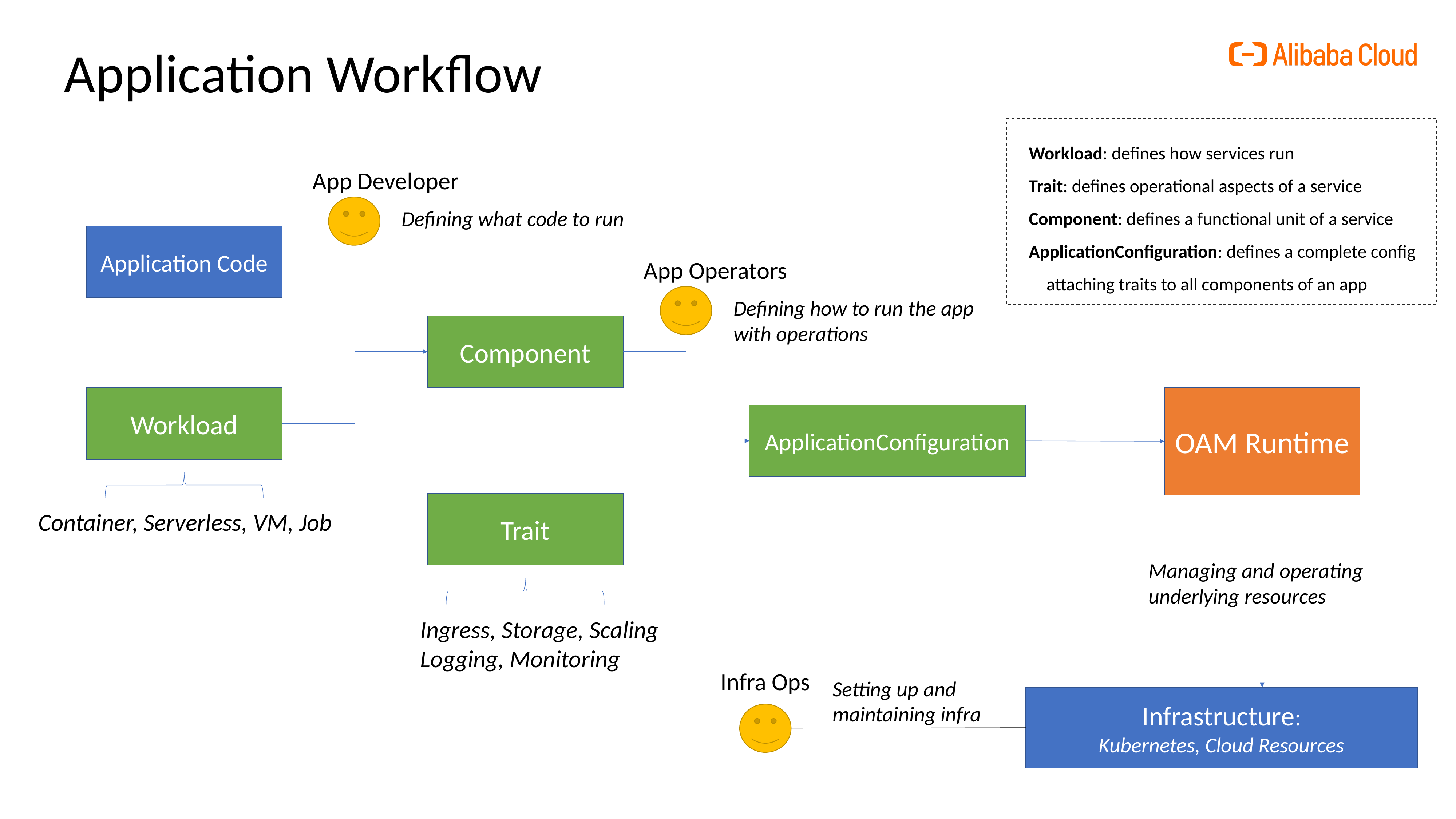

E6636BC20180234D78A0072836F0B3B062B9B207100DDB20A0D98F39B16C2BA34B43BC38C168AB0122592F0838465CEB921921FAF1D0ABC11BBFC26B7F4E1ADA24FB2EADD526949754C728F767A2439F9FD0E9157C626057A81A5197EE01DCA8DD06229F4E3

E6636BC20180234D78A0072836F0B9A0A2B9B2061C9A0BB0ACD9893EB10E2B031B41B438916C5B072299230838460AEBD81921FAF1D0DBA11BBFC240765E1ADA24FAFAAD2A2364D7C4102A5765624C4309BCEC18730840C208B9E19F3AB9ACA8DD0625949E3
Application Workflow
ApplicationConfiguration
Workload: defines how services run
Trait: defines operational aspects of a service
Component: defines a functional unit of a service
ApplicationConfiguration: defines a complete config attaching traits to all components of an app
App Developer

Defining what code to run
Application Code
App Operators

Defining how to run the app with operations
Component
OAM Runtime
Workload
ApplicationConfiguration

Trait
Container, Serverless, VM, Job

Managing and operating underlying resources
Ingress, Storage, Scaling
Logging, Monitoring
Infra Ops

Setting up and maintaining infra
Infrastructure:
Kubernetes, Cloud Resources